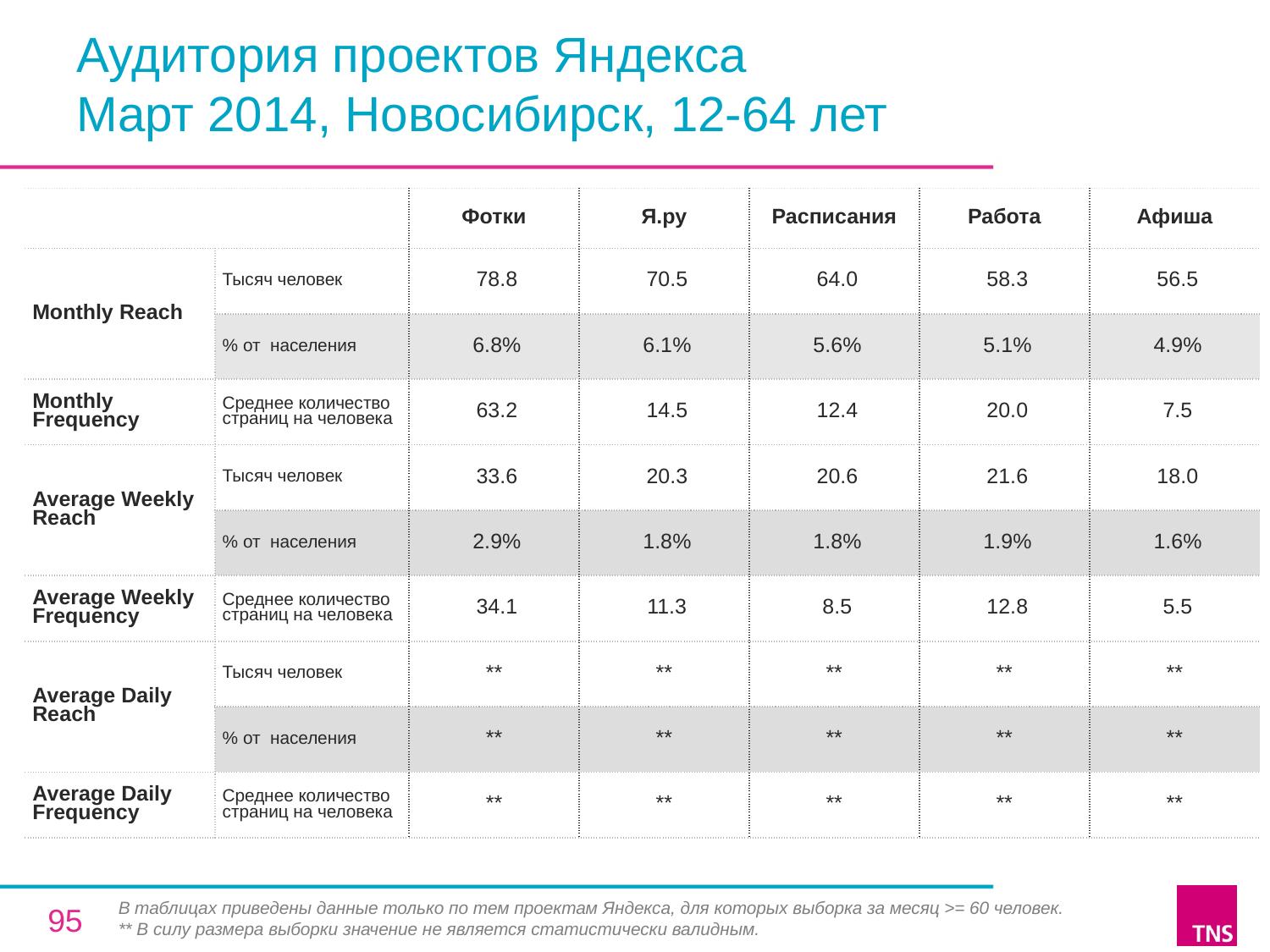

# Аудитория проектов Яндекса Март 2014, Новосибирск, 12-64 лет
|  |  | Фотки | Я.ру | Расписания | Работа | Афиша |
| --- | --- | --- | --- | --- | --- | --- |
| Monthly Reach | Тысяч человек | 78.8 | 70.5 | 64.0 | 58.3 | 56.5 |
|  | % от населения | 6.8% | 6.1% | 5.6% | 5.1% | 4.9% |
| Monthly Frequency | Среднее количество страниц на человека | 63.2 | 14.5 | 12.4 | 20.0 | 7.5 |
| Average Weekly Reach | Тысяч человек | 33.6 | 20.3 | 20.6 | 21.6 | 18.0 |
|  | % от населения | 2.9% | 1.8% | 1.8% | 1.9% | 1.6% |
| Average Weekly Frequency | Среднее количество страниц на человека | 34.1 | 11.3 | 8.5 | 12.8 | 5.5 |
| Average Daily Reach | Тысяч человек | \*\* | \*\* | \*\* | \*\* | \*\* |
|  | % от населения | \*\* | \*\* | \*\* | \*\* | \*\* |
| Average Daily Frequency | Среднее количество страниц на человека | \*\* | \*\* | \*\* | \*\* | \*\* |
В таблицах приведены данные только по тем проектам Яндекса, для которых выборка за месяц >= 60 человек.
** В силу размера выборки значение не является статистически валидным.
95